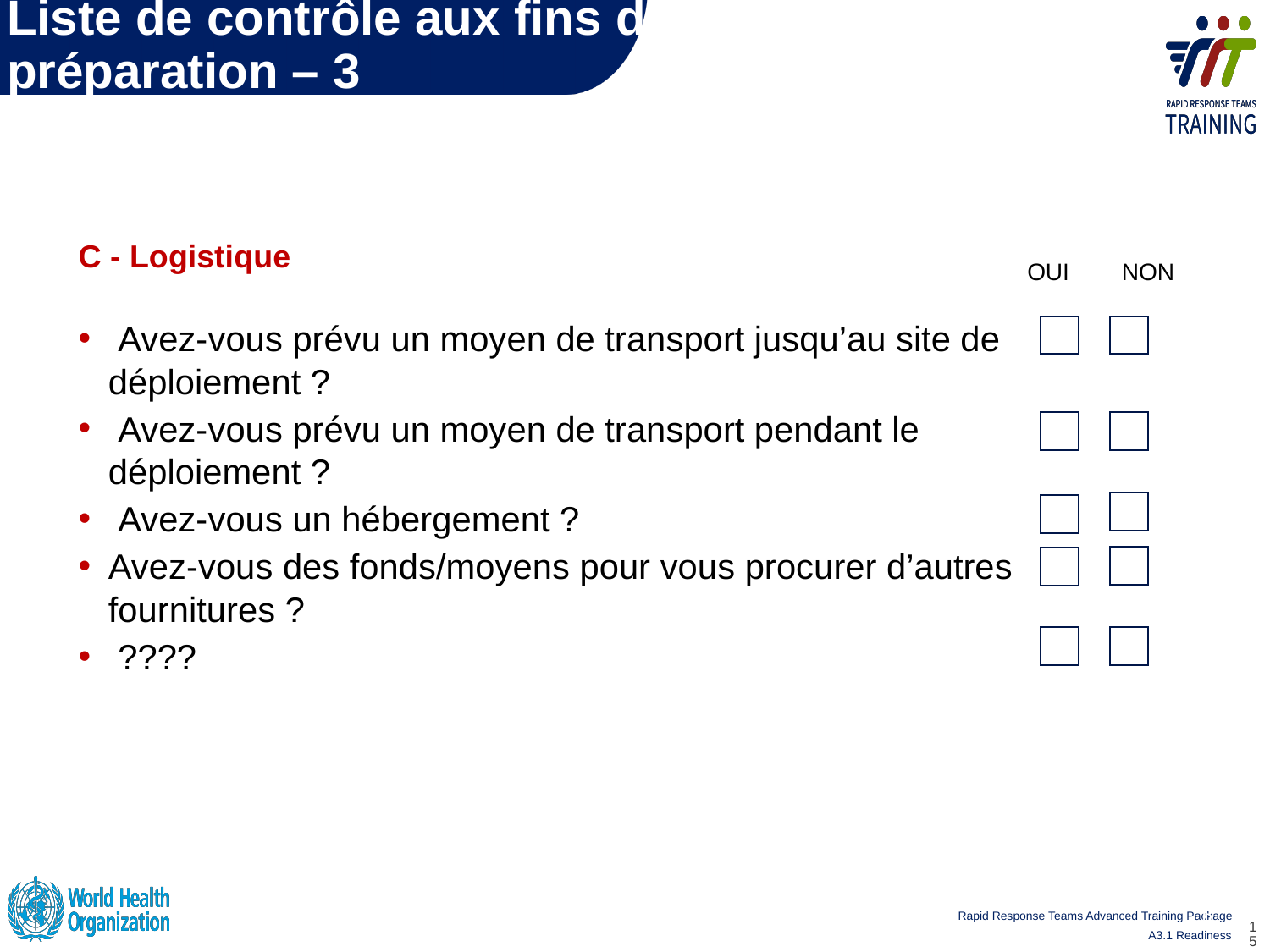

Liste de contrôle aux fins de préparation – 3

C - Logistique

 Avez-vous prévu un moyen de transport jusqu’au site de déploiement ?
 Avez-vous prévu un moyen de transport pendant le déploiement ?
 Avez-vous un hébergement ?
Avez-vous des fonds/moyens pour vous procurer d’autres fournitures ?
 ????

OUI        NON

15